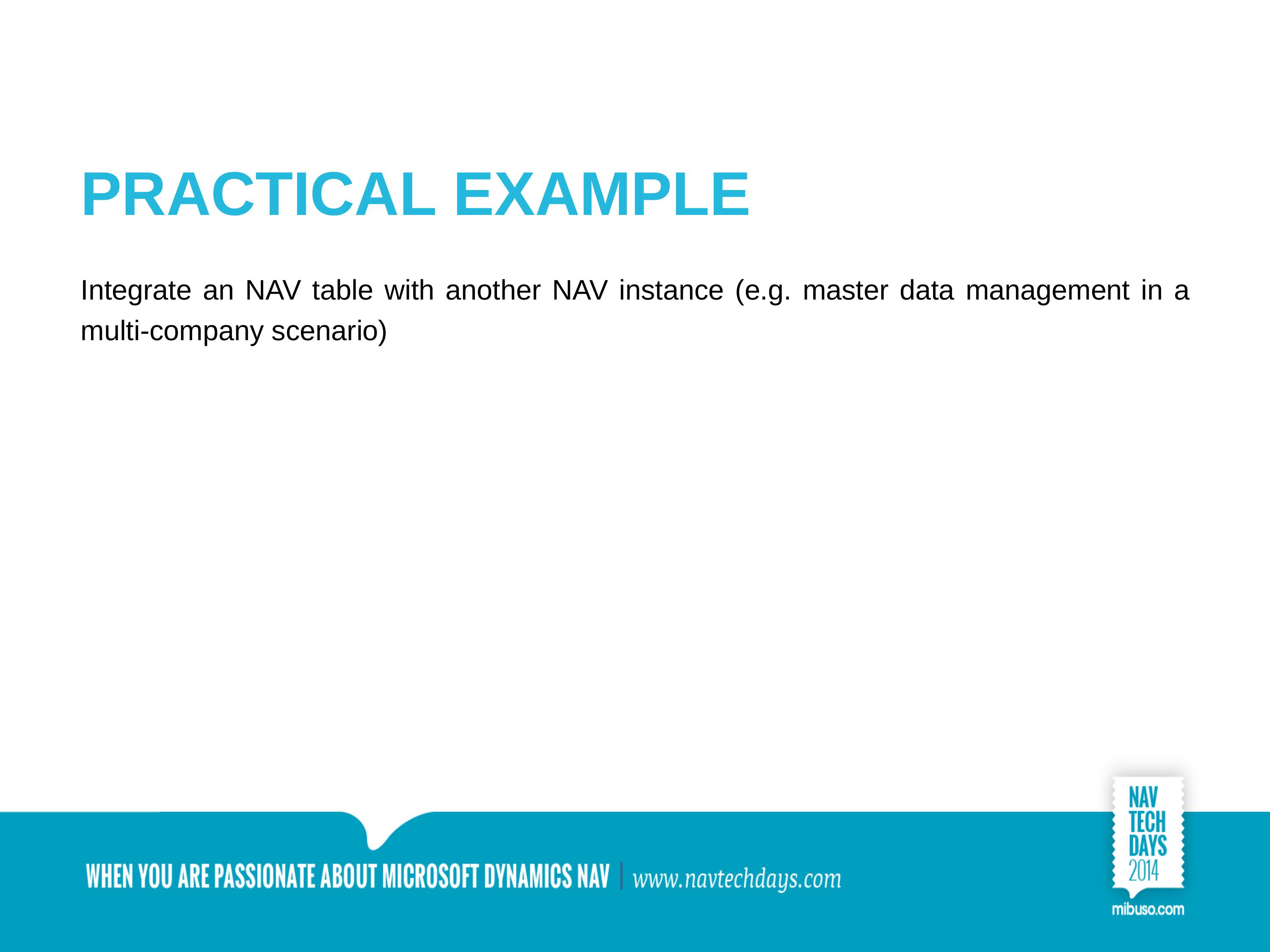

# Practical example
Integrate an NAV table with another NAV instance (e.g. master data management in a multi-company scenario)